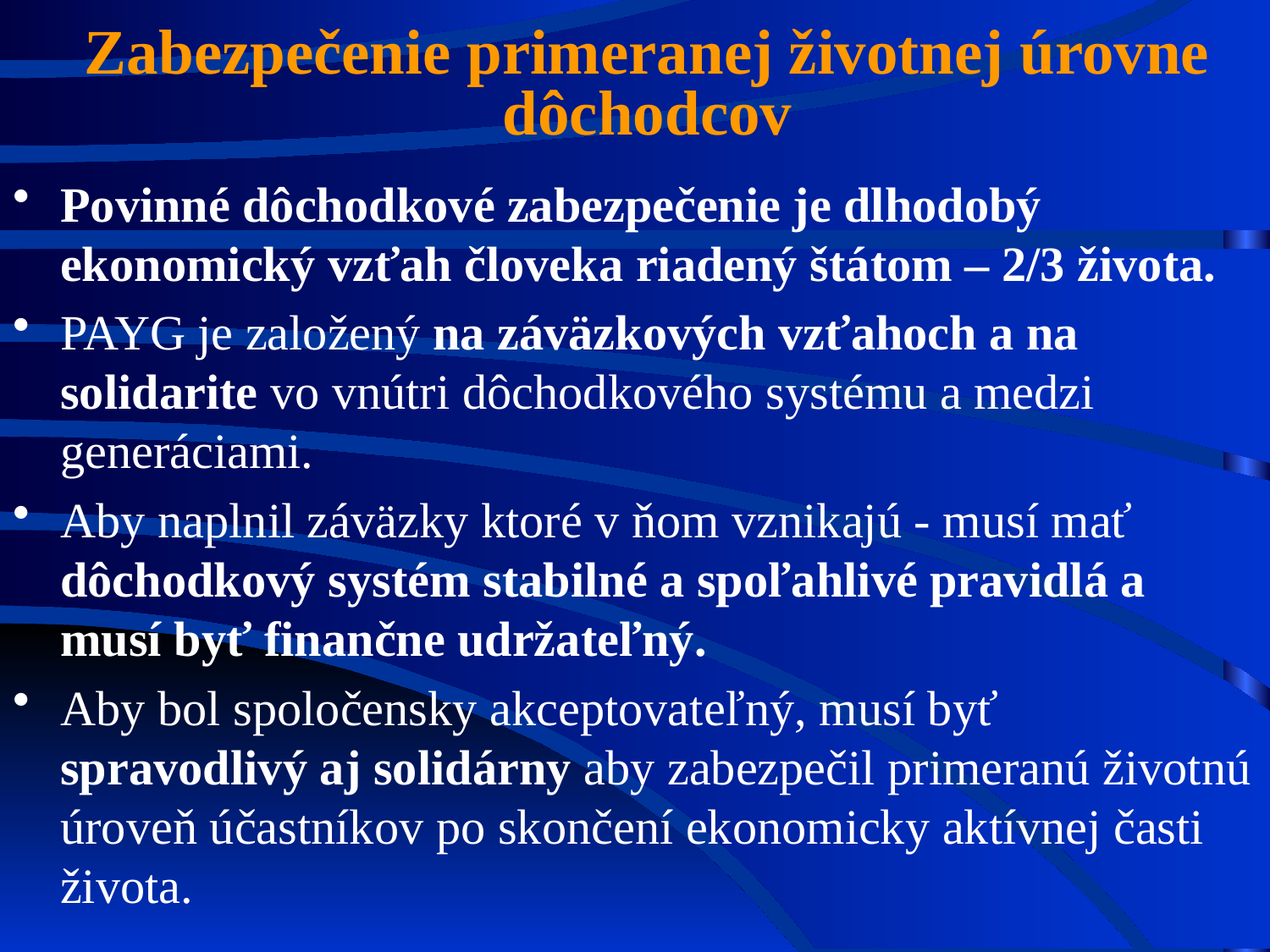

Zabezpečenie primeranej životnej úrovne dôchodcov
Povinné dôchodkové zabezpečenie je dlhodobý ekonomický vzťah človeka riadený štátom – 2/3 života.
PAYG je založený na záväzkových vzťahoch a na solidarite vo vnútri dôchodkového systému a medzi generáciami.
Aby naplnil záväzky ktoré v ňom vznikajú - musí mať dôchodkový systém stabilné a spoľahlivé pravidlá a musí byť finančne udržateľný.
Aby bol spoločensky akceptovateľný, musí byť spravodlivý aj solidárny aby zabezpečil primeranú životnú úroveň účastníkov po skončení ekonomicky aktívnej časti života.